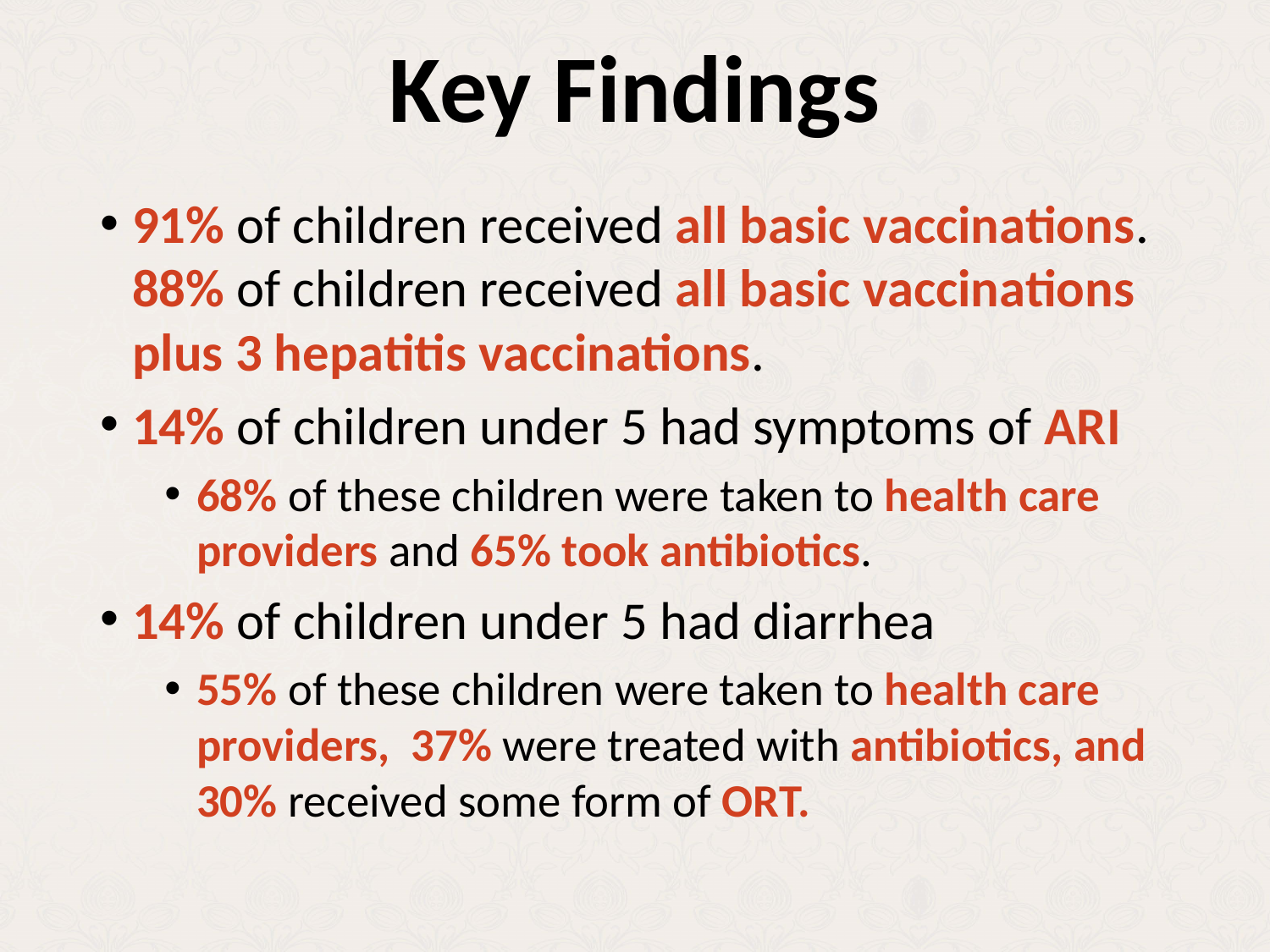

# Key Findings
91% of children received all basic vaccinations. 88% of children received all basic vaccinations plus 3 hepatitis vaccinations.
14% of children under 5 had symptoms of ARI
68% of these children were taken to health care providers and 65% took antibiotics.
14% of children under 5 had diarrhea
55% of these children were taken to health care providers,  37% were treated with antibiotics, and  30% received some form of ORT.